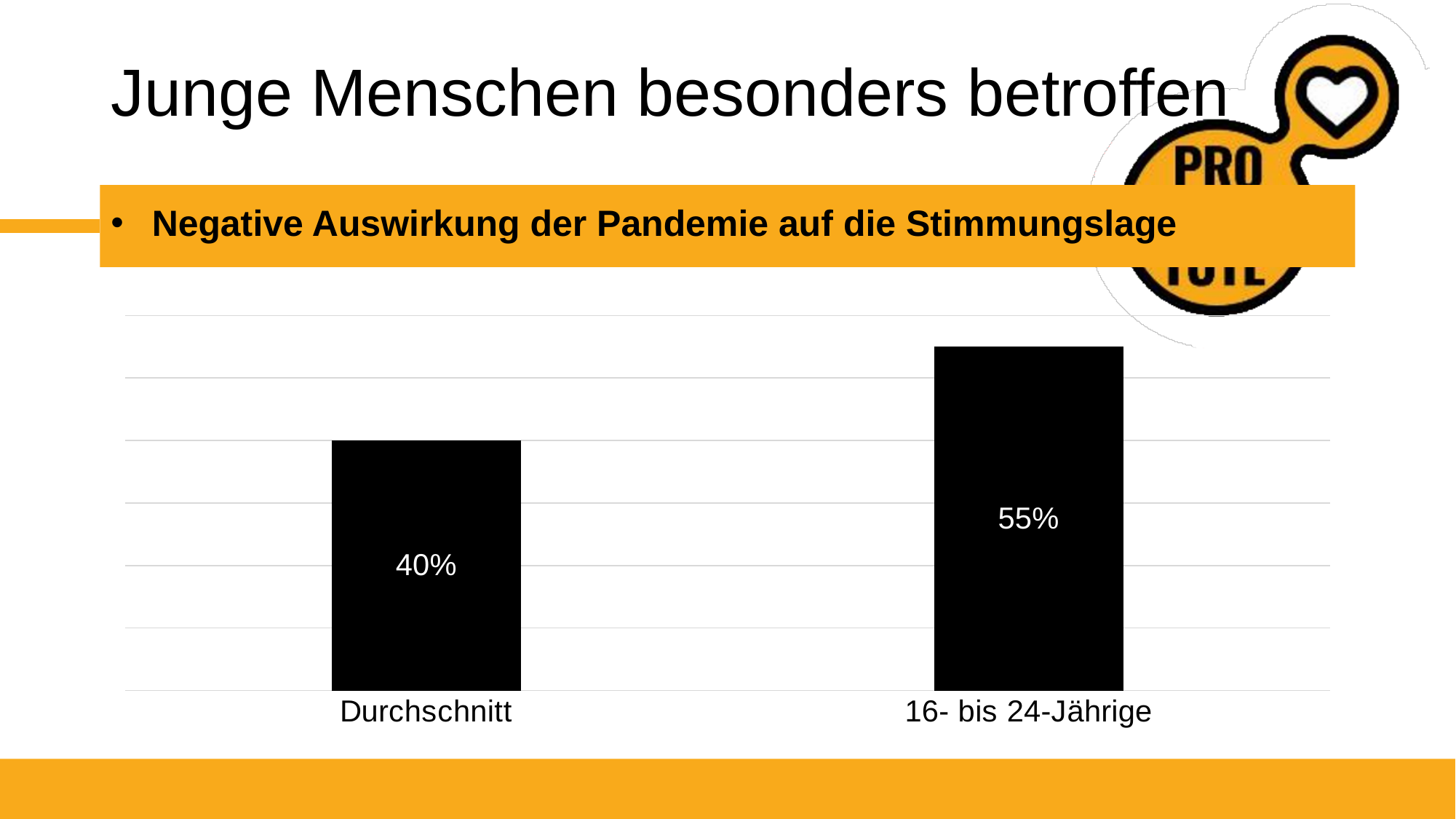

# Junge Menschen besonders betroffen
Negative Auswirkung der Pandemie auf die Stimmungslage

### Chart

| Category | Datenreihe 1 |
|---|---|
| Durchschnitt | 0.4 |
| 16- bis 24-Jährige | 0.55 |